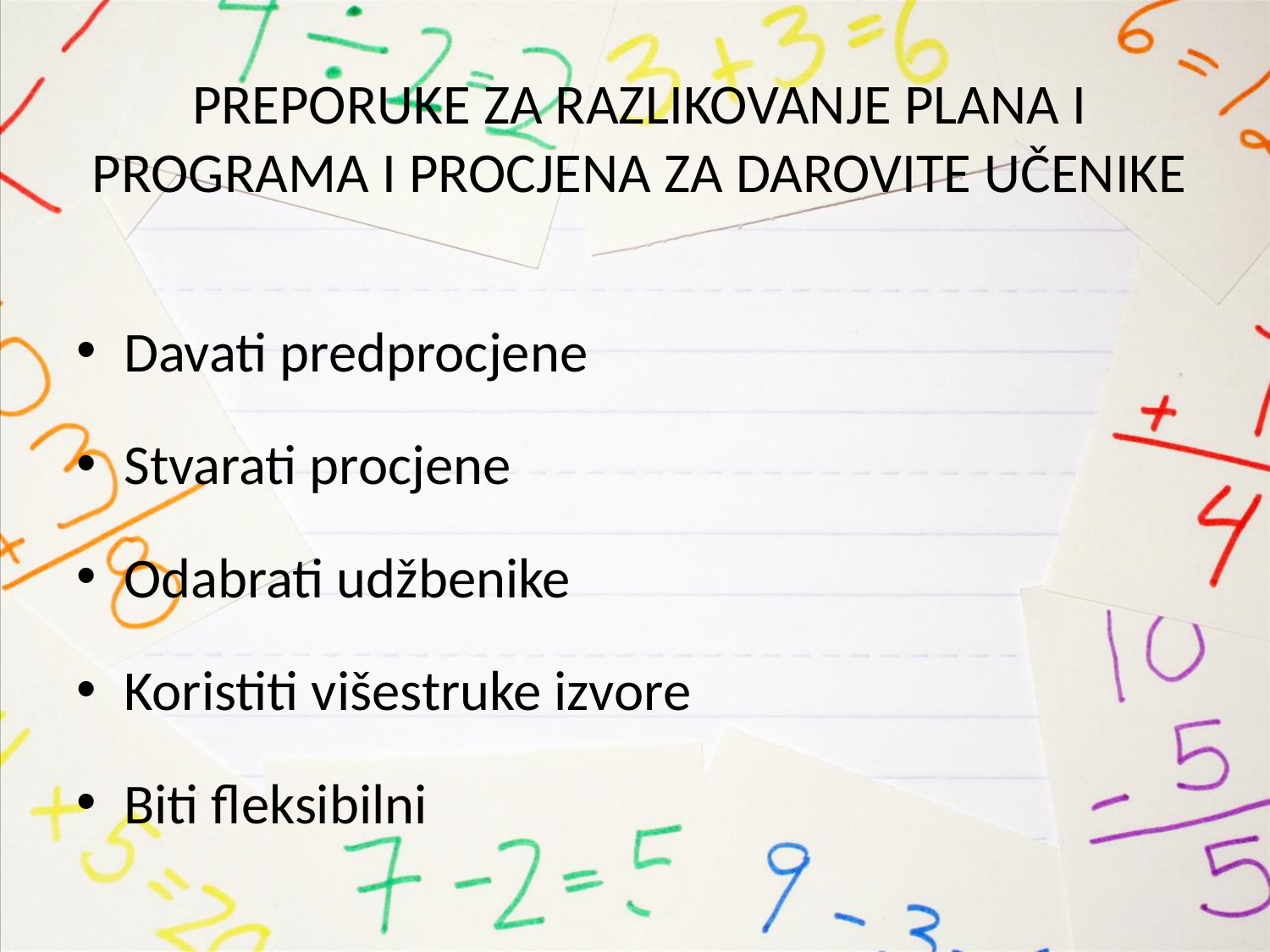

# PREPORUKE ZA RAZLIKOVANJE PLANA I PROGRAMA I PROCJENA ZA DAROVITE UČENIKE
Davati predprocjene
Stvarati procjene
Odabrati udžbenike
Koristiti višestruke izvore
Biti fleksibilni